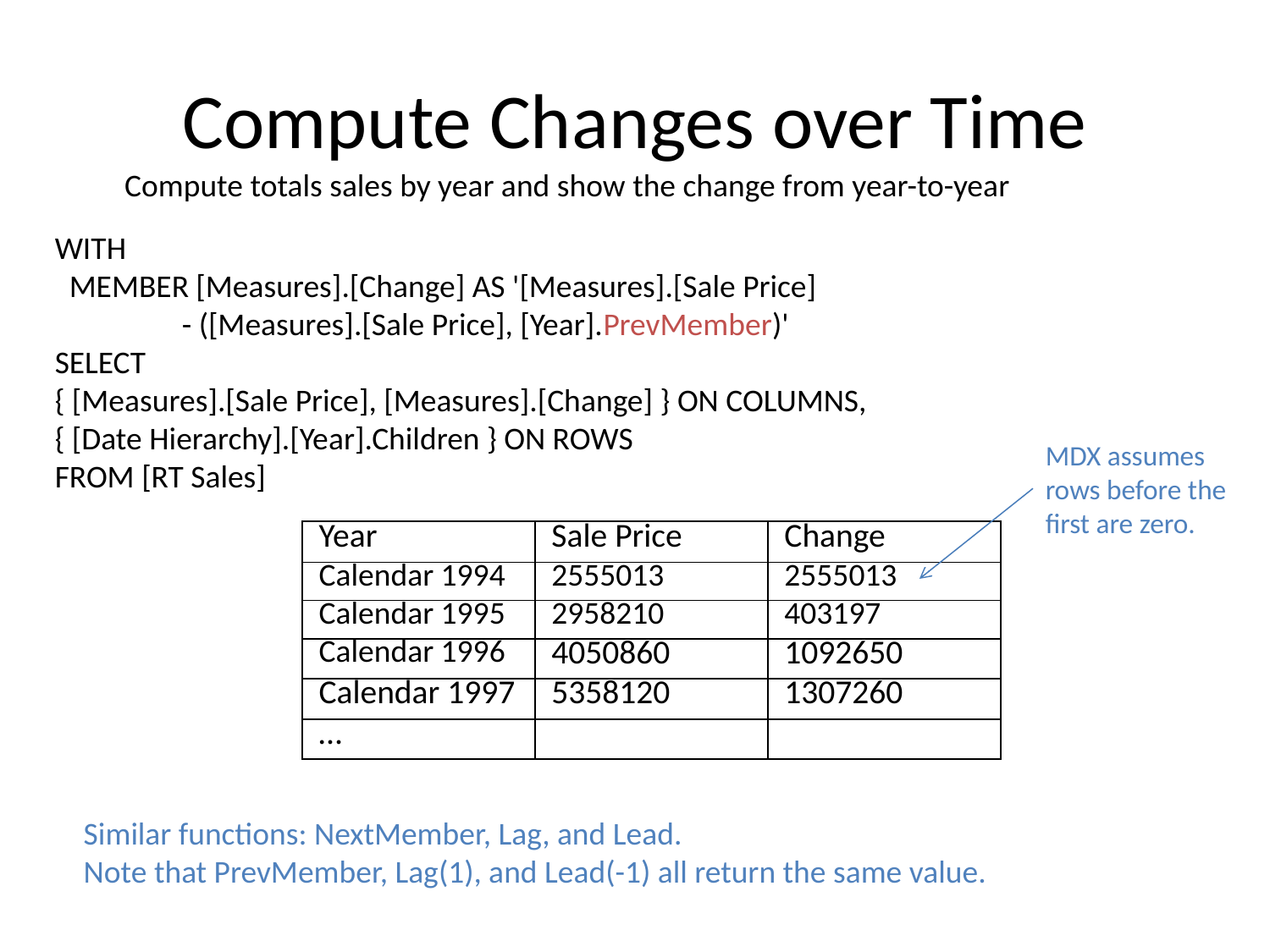

# Compute Changes over Time
Compute totals sales by year and show the change from year-to-year
WITH
  MEMBER [Measures].[Change] AS '[Measures].[Sale Price]
	- ([Measures].[Sale Price], [Year].PrevMember)'
SELECT
{ [Measures].[Sale Price], [Measures].[Change] } ON COLUMNS,
{ [Date Hierarchy].[Year].Children } ON ROWS
FROM [RT Sales]
MDX assumes rows before the first are zero.
| Year | Sale Price | Change |
| --- | --- | --- |
| Calendar 1994 | 2555013 | 2555013 |
| Calendar 1995 | 2958210 | 403197 |
| Calendar 1996 | 4050860 | 1092650 |
| Calendar 1997 | 5358120 | 1307260 |
| … |  |  |
Similar functions: NextMember, Lag, and Lead.
Note that PrevMember, Lag(1), and Lead(-1) all return the same value.